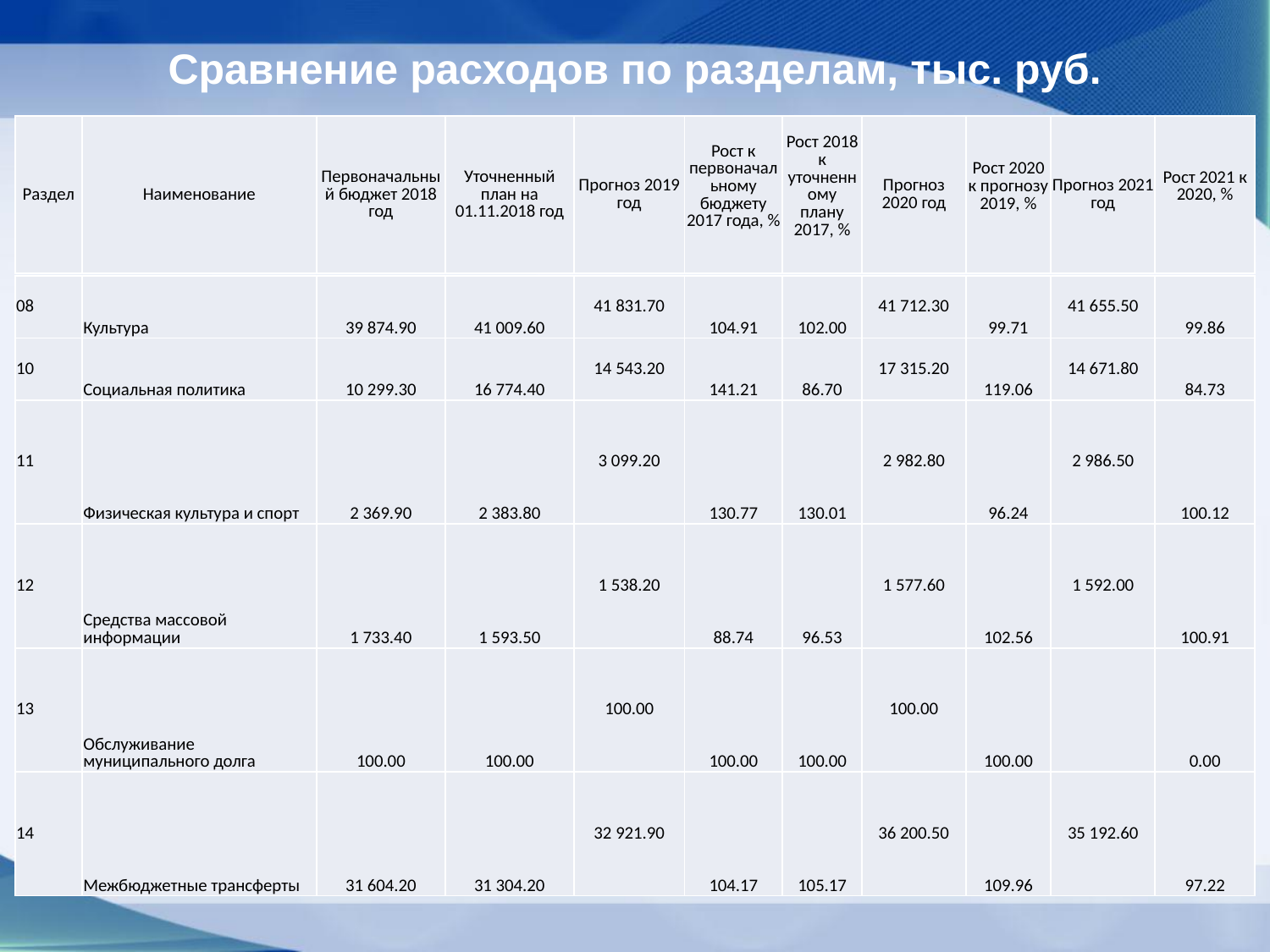

Сравнение расходов по разделам, тыс. руб.
| Раздел | Наименование | Первоначальный бюджет 2018 год | Уточненный план на 01.11.2018 год | Прогноз 2019 год | Рост к первоначальному бюджету 2017 года, % | Рост 2018 к уточненному плану 2017, % | Прогноз 2020 год | Рост 2020 к прогнозу 2019, % | Прогноз 2021 год | Рост 2021 к 2020, % |
| --- | --- | --- | --- | --- | --- | --- | --- | --- | --- | --- |
| 08 | Культура | 39 874.90 | 41 009.60 | 41 831.70 | 104.91 | 102.00 | 41 712.30 | 99.71 | 41 655.50 | 99.86 |
| --- | --- | --- | --- | --- | --- | --- | --- | --- | --- | --- |
| 10 | Социальная политика | 10 299.30 | 16 774.40 | 14 543.20 | 141.21 | 86.70 | 17 315.20 | 119.06 | 14 671.80 | 84.73 |
| 11 | Физическая культура и спорт | 2 369.90 | 2 383.80 | 3 099.20 | 130.77 | 130.01 | 2 982.80 | 96.24 | 2 986.50 | 100.12 |
| 12 | Средства массовой информации | 1 733.40 | 1 593.50 | 1 538.20 | 88.74 | 96.53 | 1 577.60 | 102.56 | 1 592.00 | 100.91 |
| 13 | Обслуживание муниципального долга | 100.00 | 100.00 | 100.00 | 100.00 | 100.00 | 100.00 | 100.00 |  | 0.00 |
| 14 | Межбюджетные трансферты | 31 604.20 | 31 304.20 | 32 921.90 | 104.17 | 105.17 | 36 200.50 | 109.96 | 35 192.60 | 97.22 |